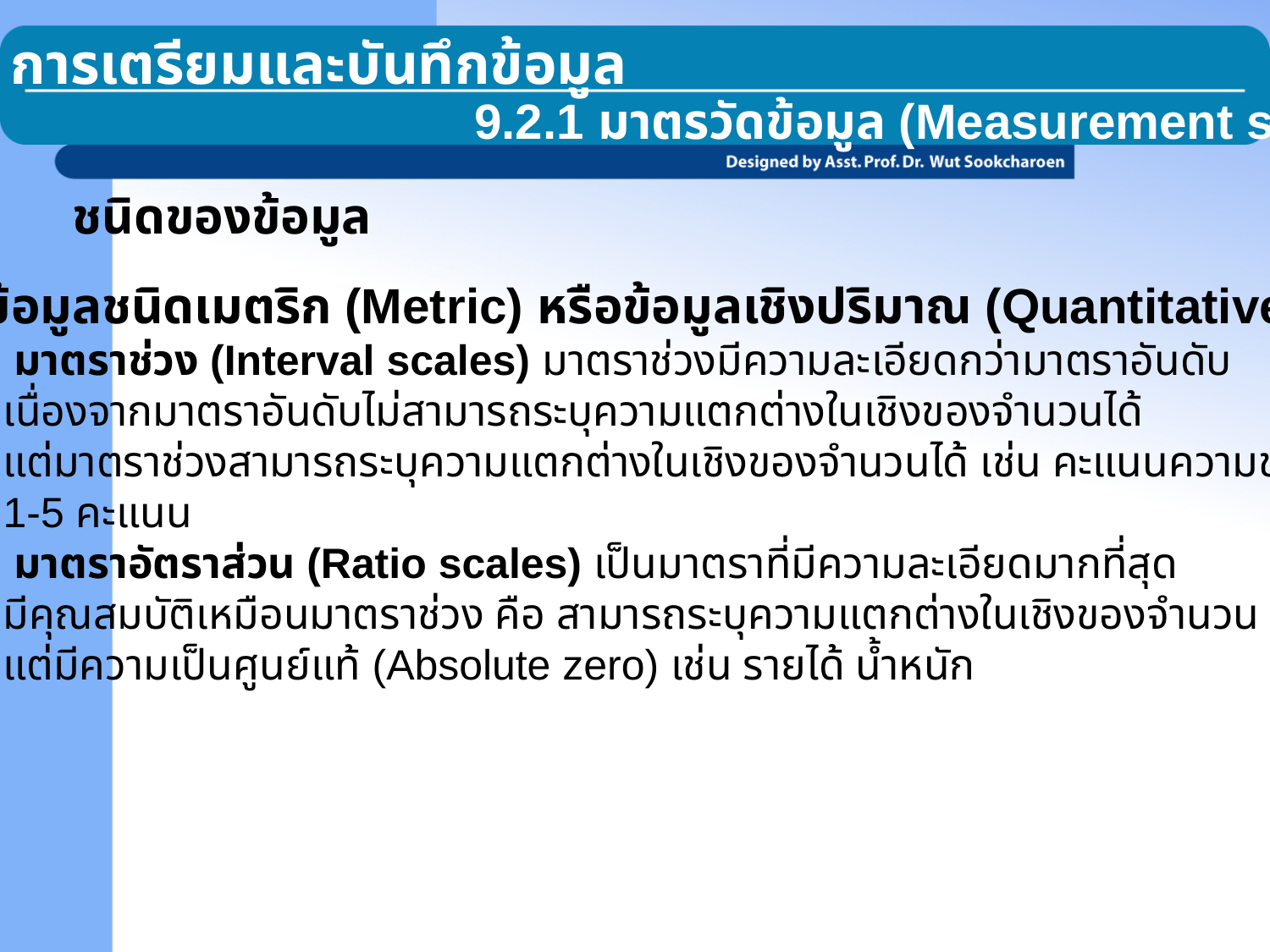

9.2 การเตรียมและบันทึกข้อมูล
9.2.1 มาตรวัดข้อมูล (Measurement scales)
ชนิดของข้อมูล
 ข้อมูลชนิดเมตริก (Metric) หรือข้อมูลเชิงปริมาณ (Quantitative)
 มาตราช่วง (Interval scales) มาตราช่วงมีความละเอียดกว่ามาตราอันดับ
เนื่องจากมาตราอันดับไม่สามารถระบุความแตกต่างในเชิงของจำนวนได้
แต่มาตราช่วงสามารถระบุความแตกต่างในเชิงของจำนวนได้ เช่น คะแนนความชอบ
1-5 คะแนน
 มาตราอัตราส่วน (Ratio scales) เป็นมาตราที่มีความละเอียดมากที่สุด
มีคุณสมบัติเหมือนมาตราช่วง คือ สามารถระบุความแตกต่างในเชิงของจำนวน
แต่มีความเป็นศูนย์แท้ (Absolute zero) เช่น รายได้ น้ำหนัก